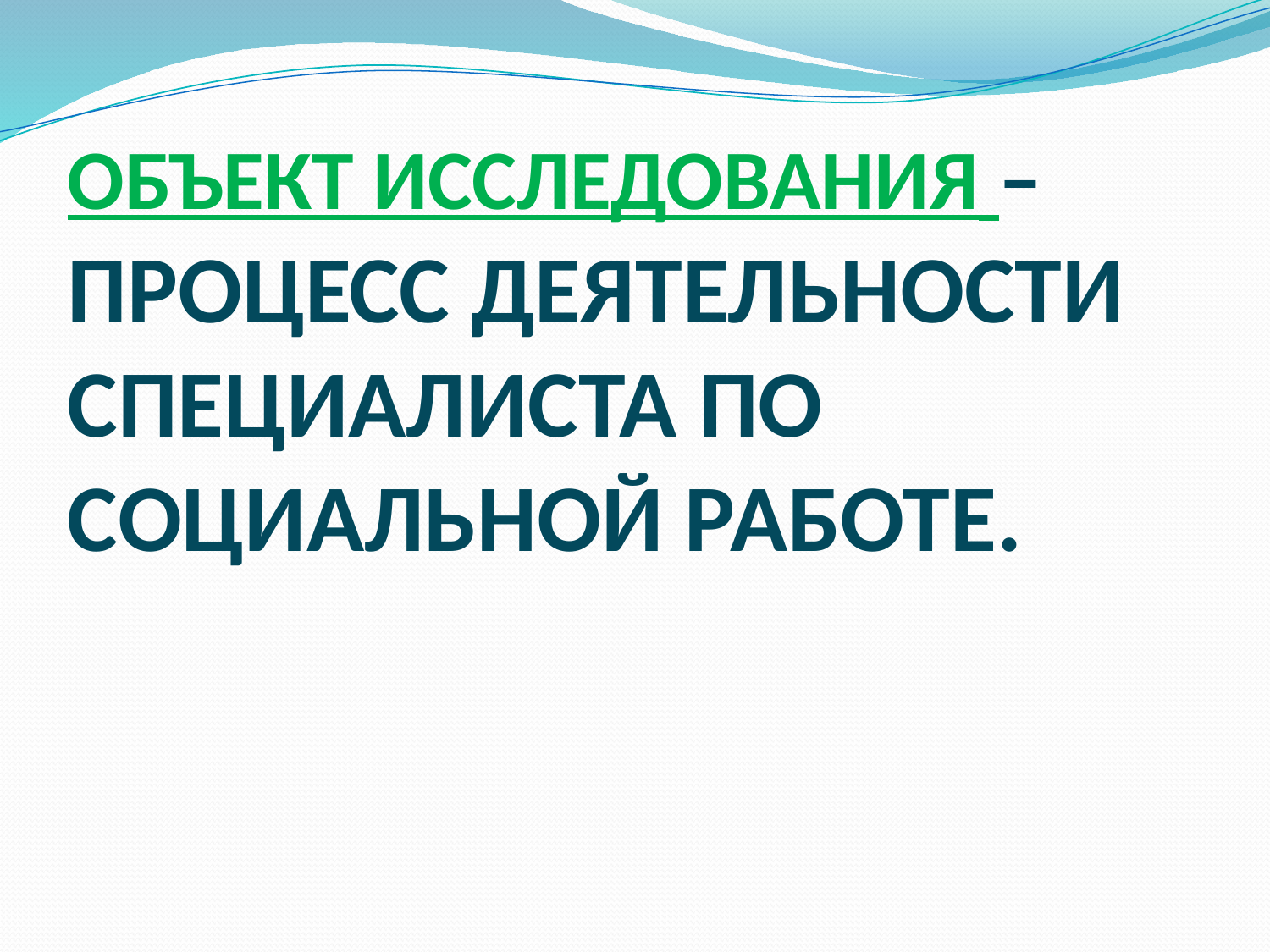

# ОБЪЕКТ ИССЛЕДОВАНИЯ – ПРОЦЕСС ДЕЯТЕЛЬНОСТИ СПЕЦИАЛИСТА ПО СОЦИАЛЬНОЙ РАБОТЕ.